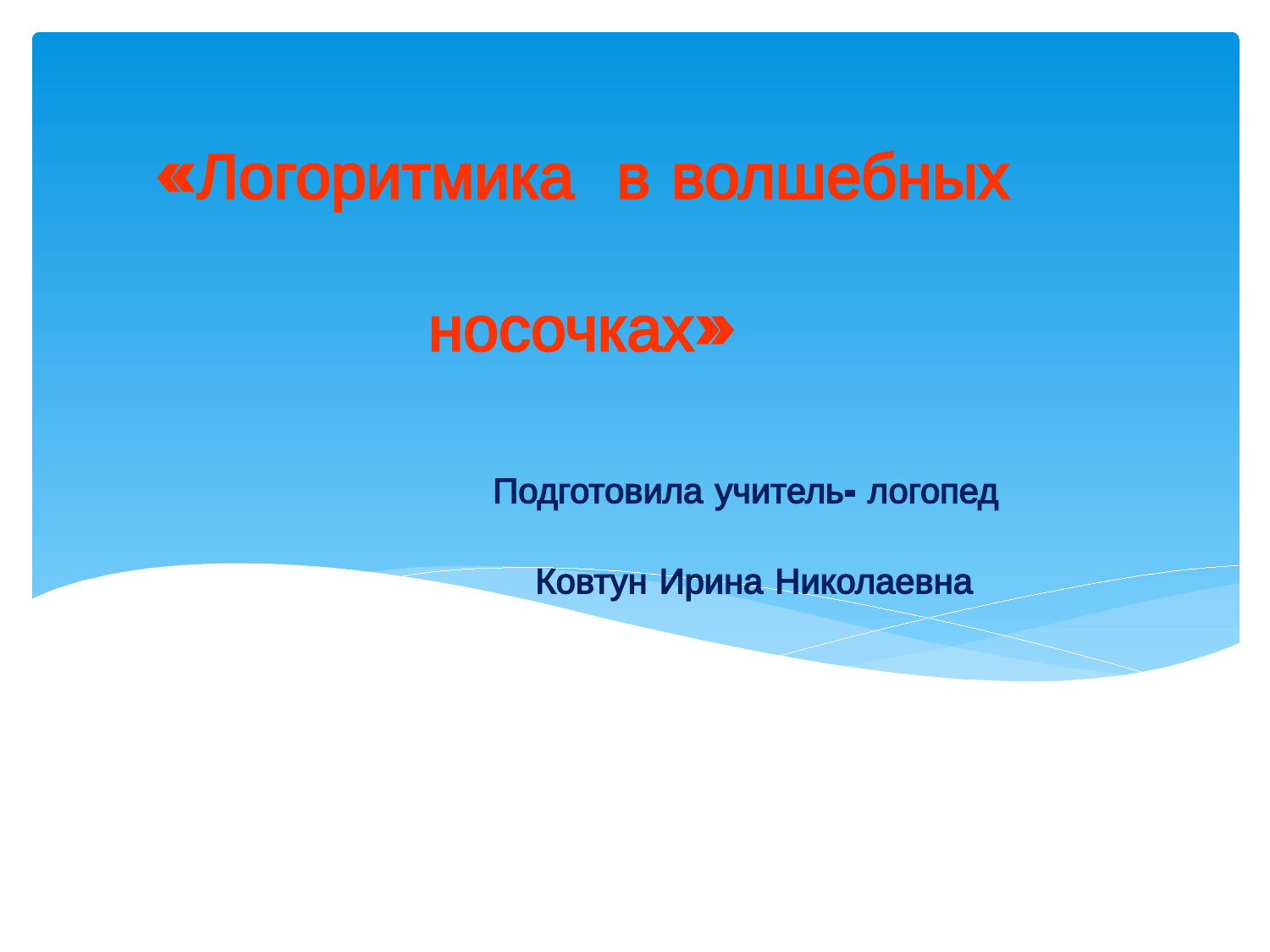

# «Логоритмика  в волшебных носочках» Подготовила учитель- логопед Ковтун Ирина Николаевна